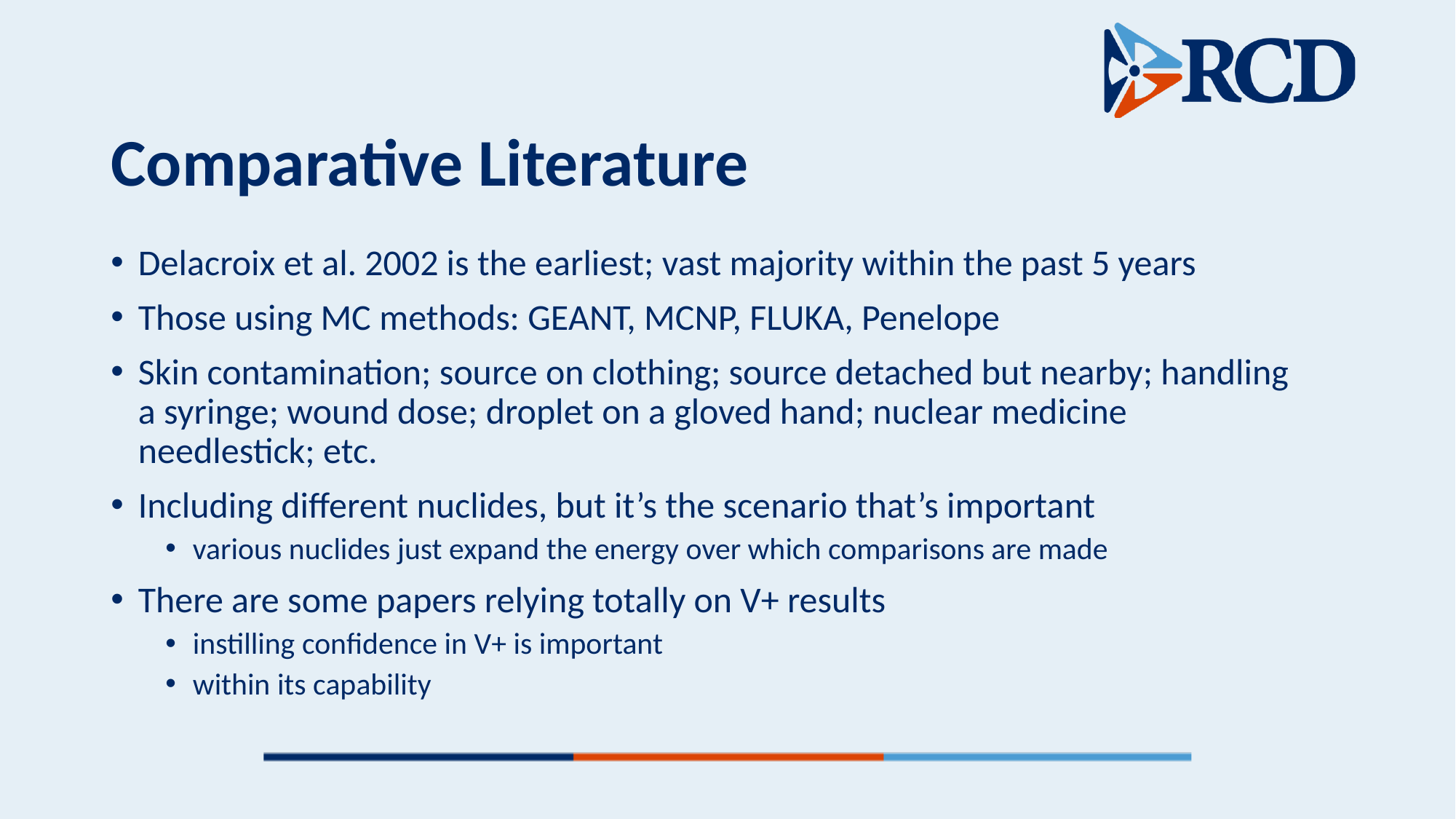

# Comparative Literature
Delacroix et al. 2002 is the earliest; vast majority within the past 5 years
Those using MC methods: GEANT, MCNP, FLUKA, Penelope
Skin contamination; source on clothing; source detached but nearby; handling a syringe; wound dose; droplet on a gloved hand; nuclear medicine needlestick; etc.
Including different nuclides, but it’s the scenario that’s important
various nuclides just expand the energy over which comparisons are made
There are some papers relying totally on V+ results
instilling confidence in V+ is important
within its capability